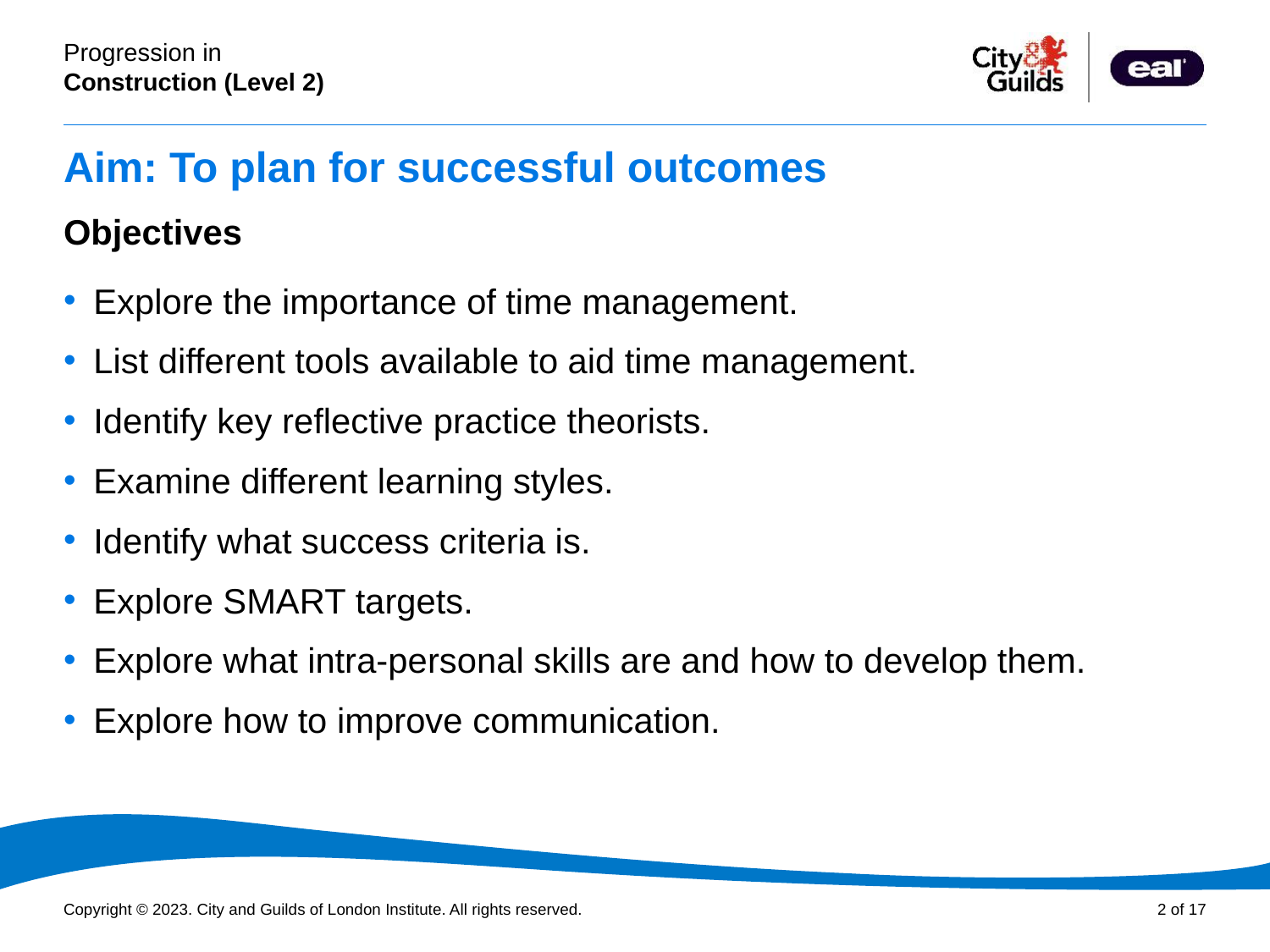

# Aim: To plan for successful outcomes
Objectives
Explore the importance of time management.
List different tools available to aid time management.
Identify key reflective practice theorists.
Examine different learning styles.
Identify what success criteria is.
Explore SMART targets.
Explore what intra-personal skills are and how to develop them.
Explore how to improve communication.